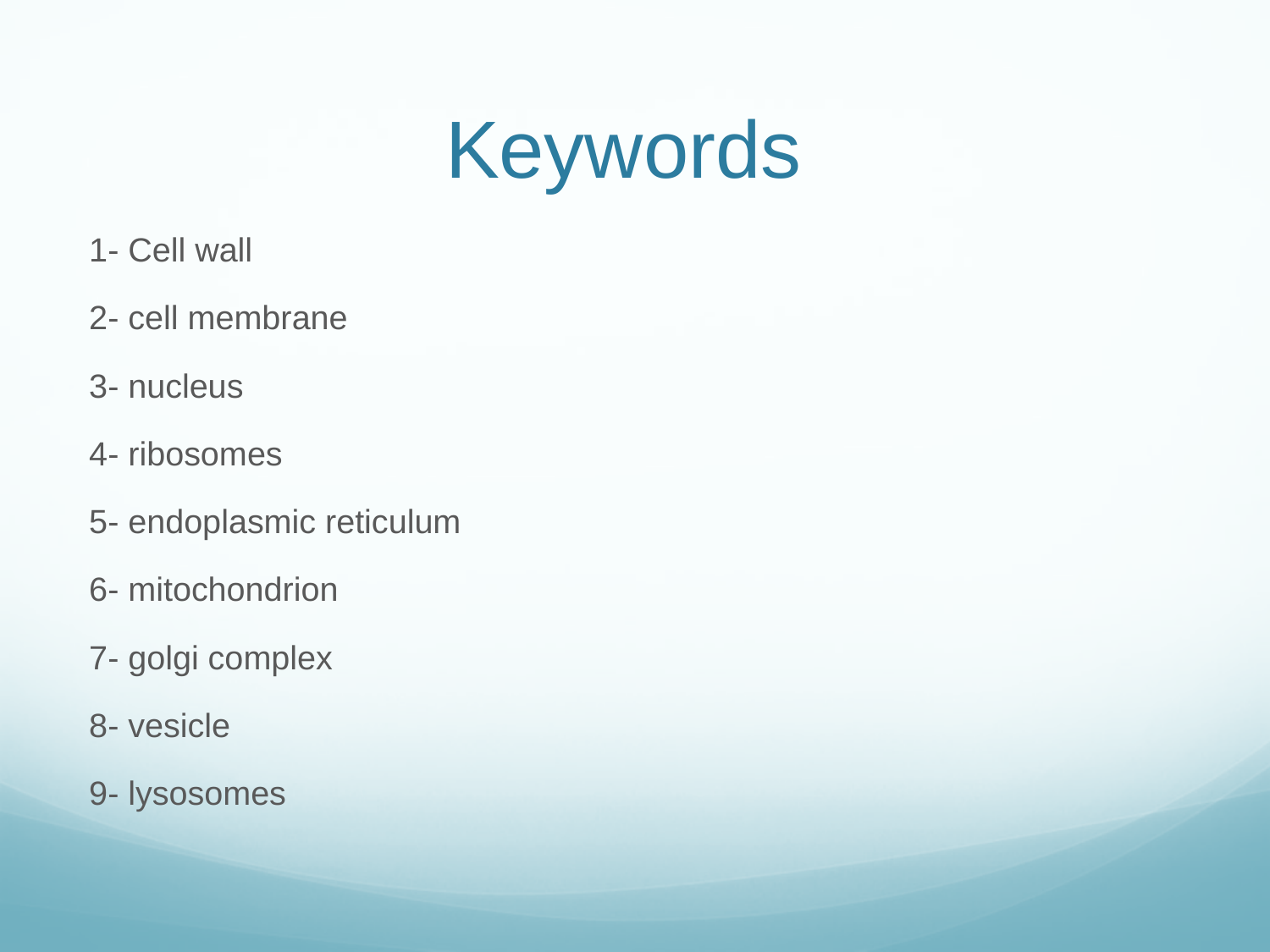

# Keywords
1- Cell wall
2- cell membrane
3- nucleus
4- ribosomes
5- endoplasmic reticulum
6- mitochondrion
7- golgi complex
8- vesicle
9- lysosomes